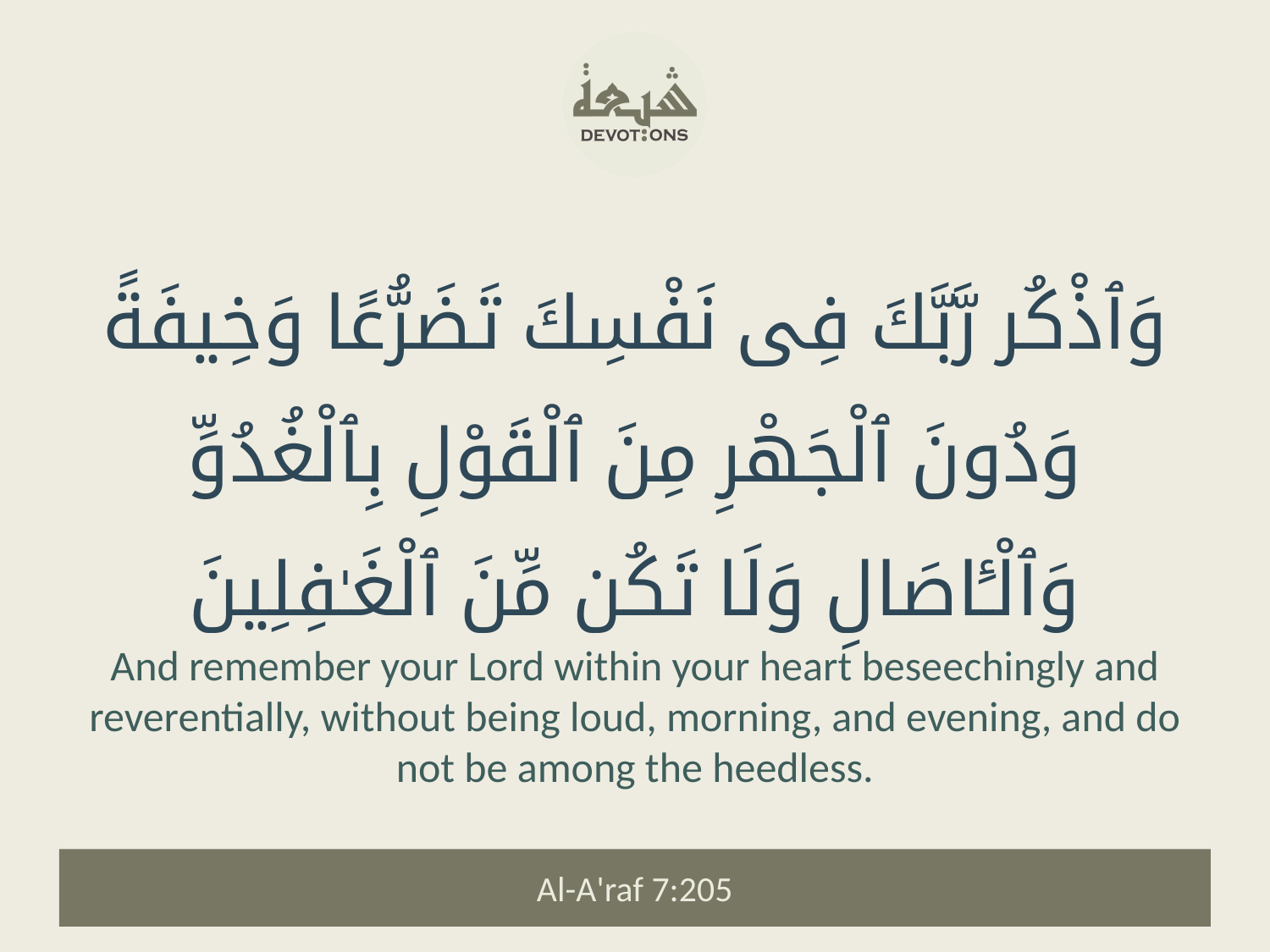

وَٱذْكُر رَّبَّكَ فِى نَفْسِكَ تَضَرُّعًا وَخِيفَةً وَدُونَ ٱلْجَهْرِ مِنَ ٱلْقَوْلِ بِٱلْغُدُوِّ وَٱلْـَٔاصَالِ وَلَا تَكُن مِّنَ ٱلْغَـٰفِلِينَ
And remember your Lord within your heart beseechingly and reverentially, without being loud, morning, and evening, and do not be among the heedless.
Al-A'raf 7:205